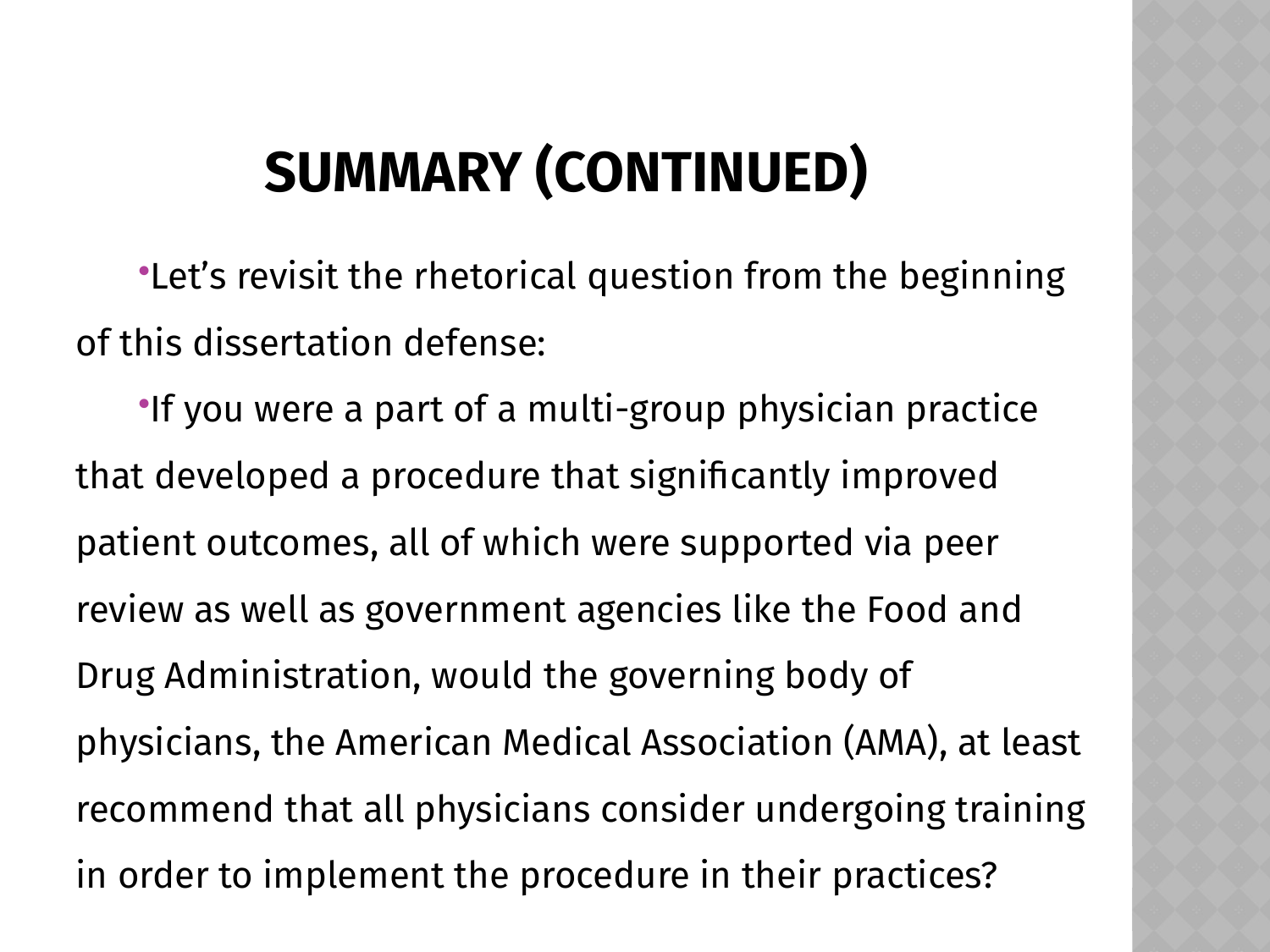

# Summary (continued)
Let’s revisit the rhetorical question from the beginning of this dissertation defense:
If you were a part of a multi-group physician practice that developed a procedure that significantly improved patient outcomes, all of which were supported via peer review as well as government agencies like the Food and Drug Administration, would the governing body of physicians, the American Medical Association (AMA), at least recommend that all physicians consider undergoing training in order to implement the procedure in their practices?